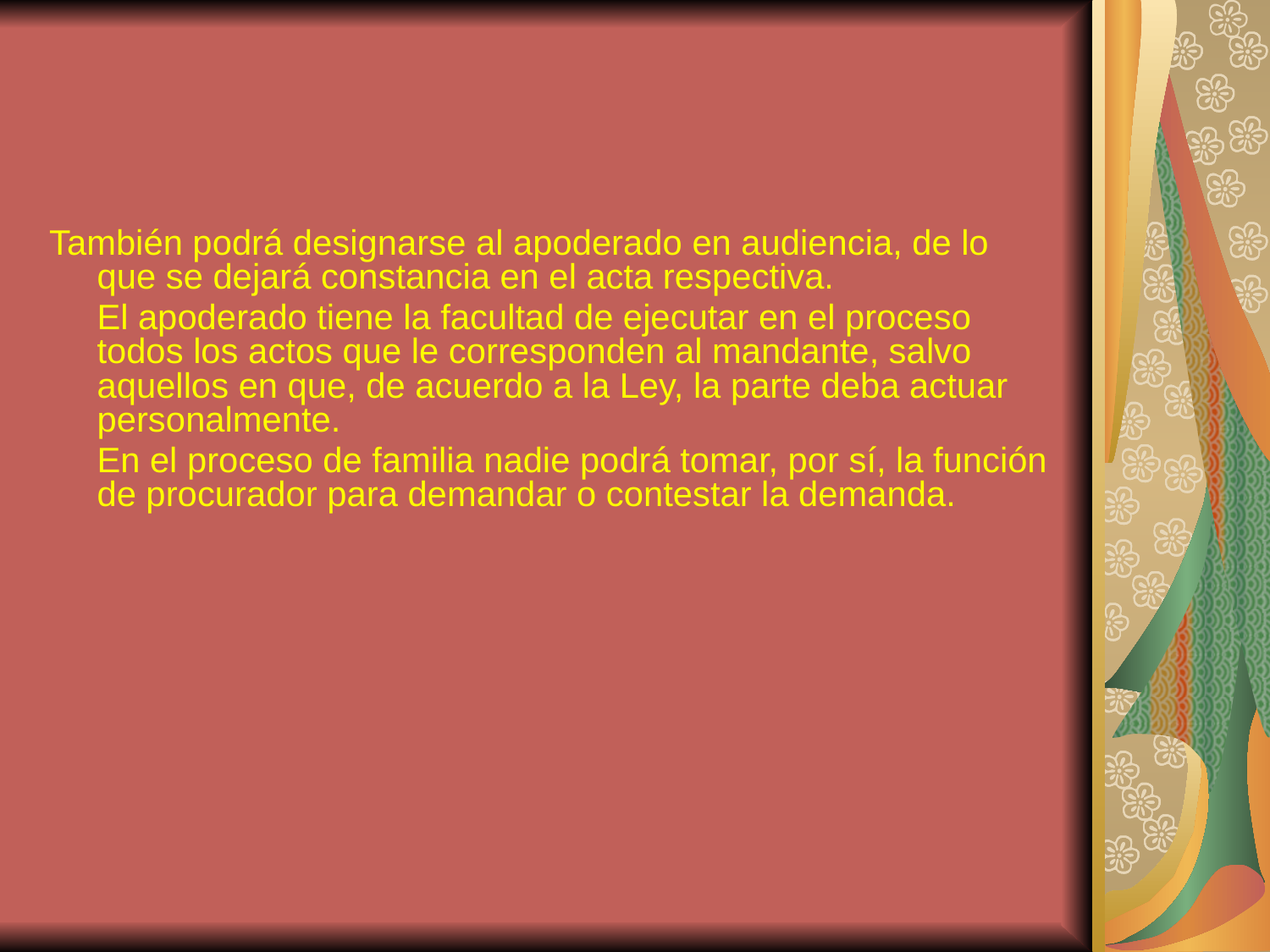

#
También podrá designarse al apoderado en audiencia, de lo que se dejará constancia en el acta respectiva.
	El apoderado tiene la facultad de ejecutar en el proceso todos los actos que le corresponden al mandante, salvo aquellos en que, de acuerdo a la Ley, la parte deba actuar personalmente.
	En el proceso de familia nadie podrá tomar, por sí, la función de procurador para demandar o contestar la demanda.